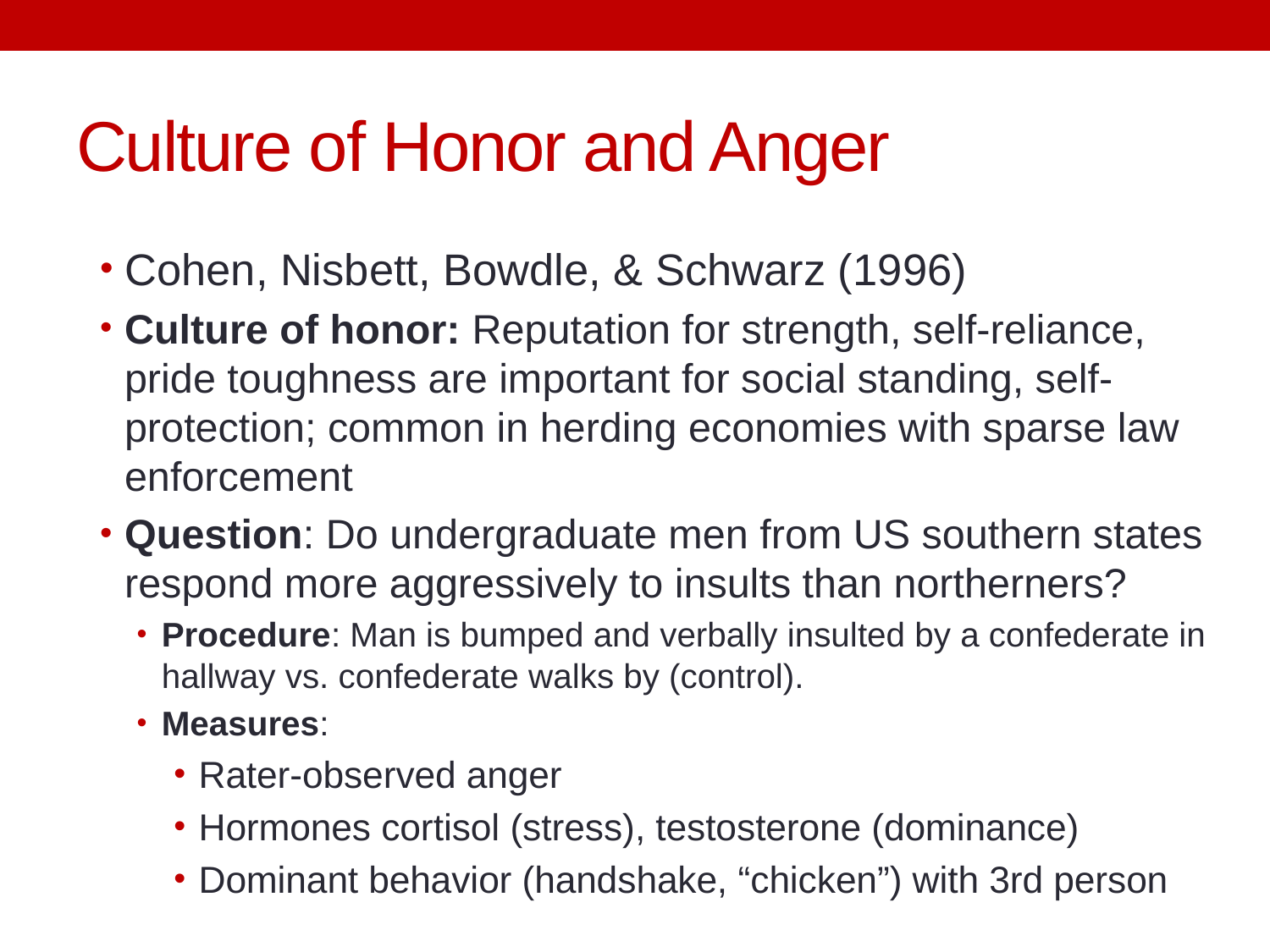

# Culture of Honor and Anger
Cohen, Nisbett, Bowdle, & Schwarz (1996)
Culture of honor: Reputation for strength, self-reliance, pride toughness are important for social standing, self-protection; common in herding economies with sparse law enforcement
Question: Do undergraduate men from US southern states respond more aggressively to insults than northerners?
Procedure: Man is bumped and verbally insulted by a confederate in hallway vs. confederate walks by (control).
Measures:
Rater-observed anger
Hormones cortisol (stress), testosterone (dominance)
Dominant behavior (handshake, “chicken”) with 3rd person